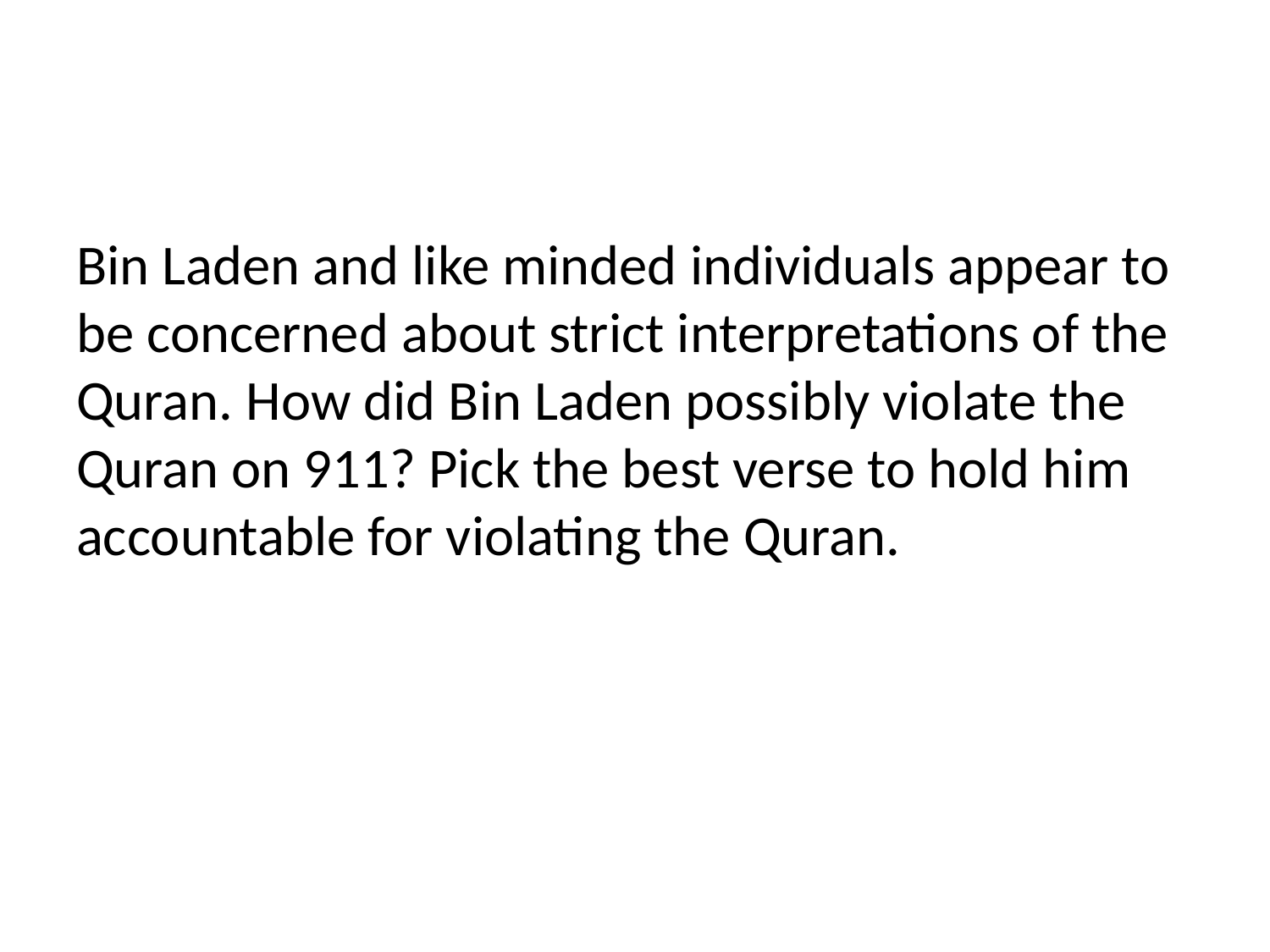

#
Bin Laden and like minded individuals appear to be concerned about strict interpretations of the Quran. How did Bin Laden possibly violate the Quran on 911? Pick the best verse to hold him accountable for violating the Quran.